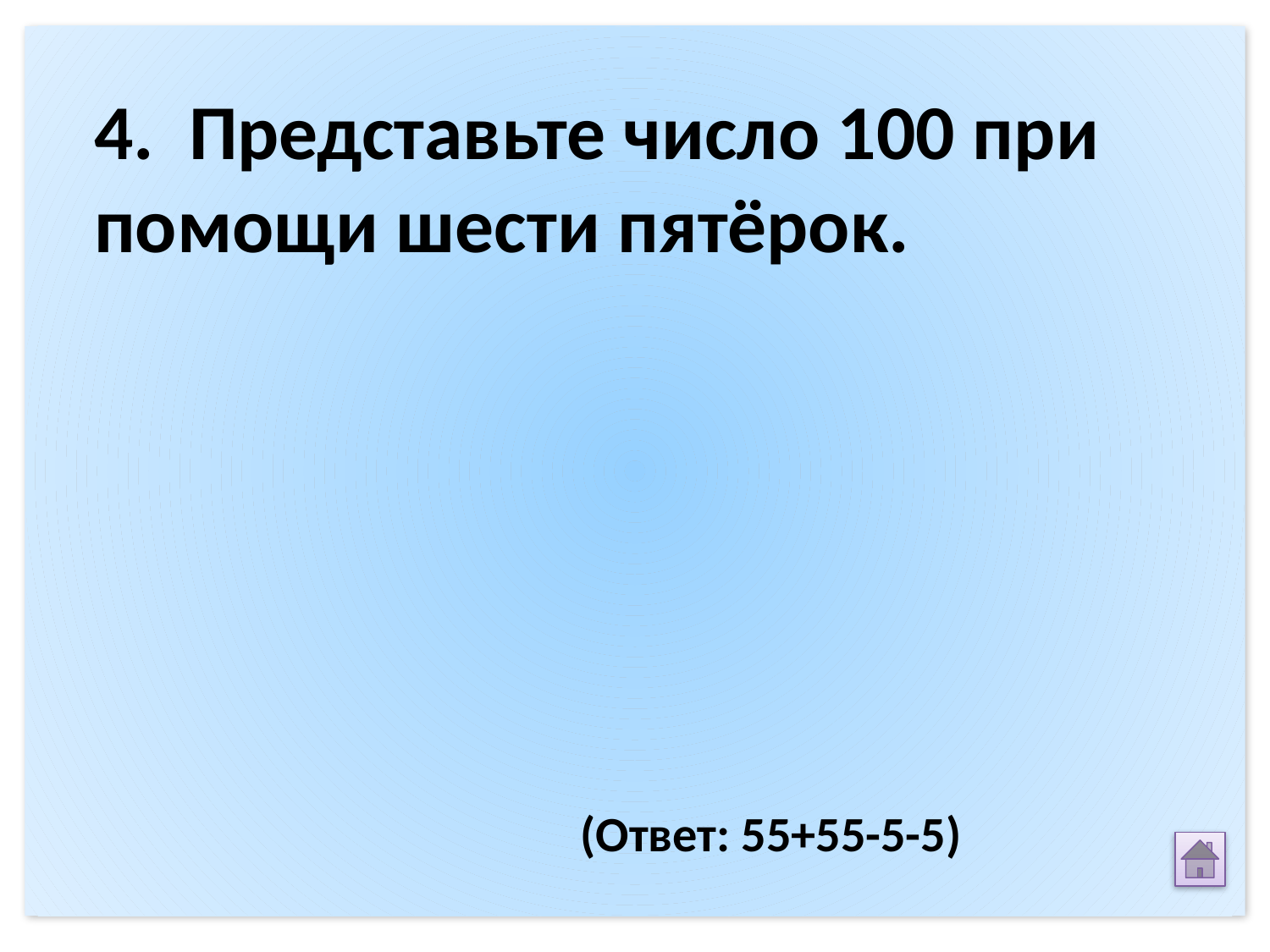

4.  Представьте число 100 при помощи шести пятёрок.
(Ответ: 55+55-5-5)